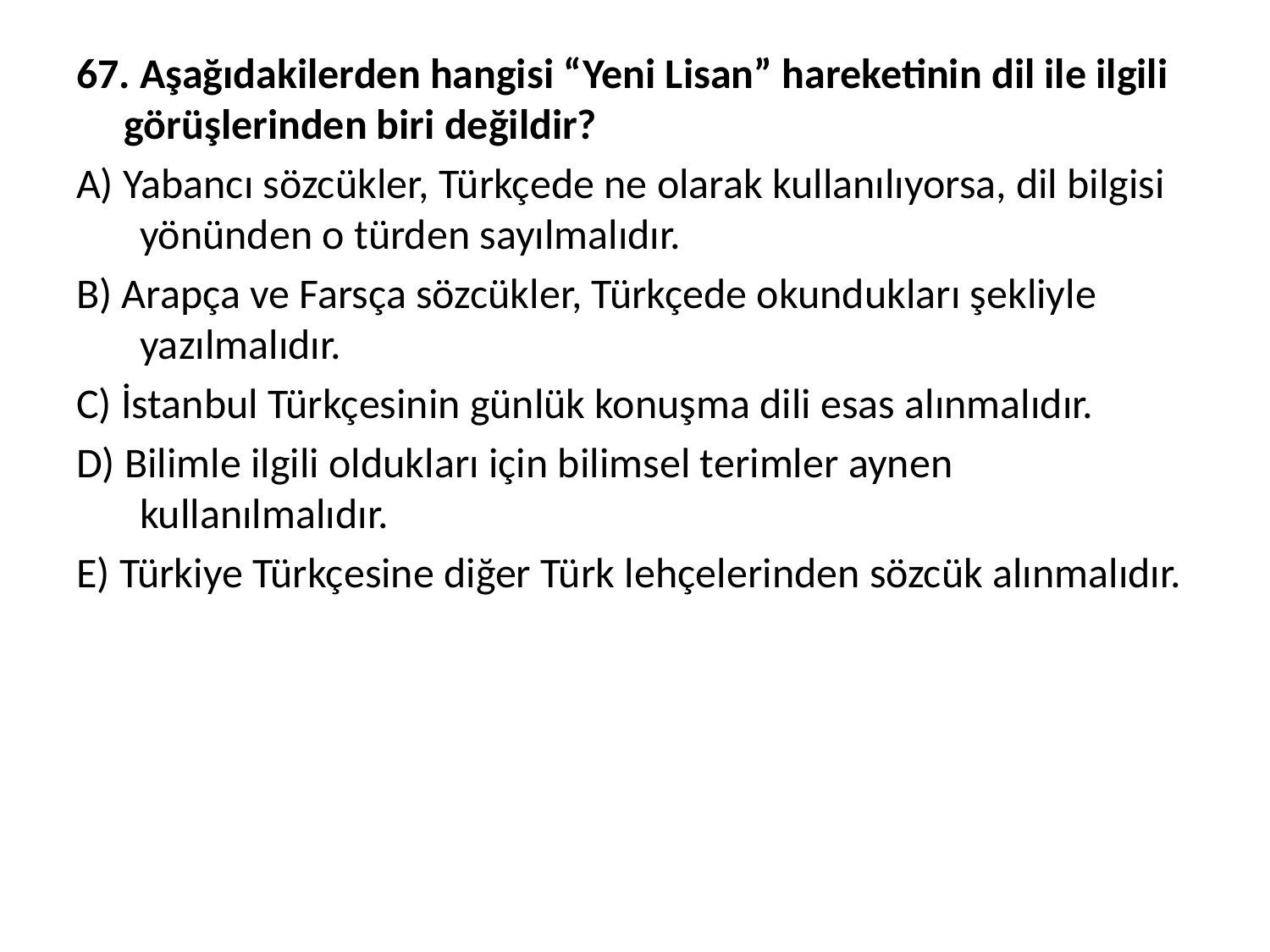

67. Aşağıdakilerden hangisi “Yeni Lisan” hareketinin dil ile ilgili görüşlerinden biri değildir?
A) Yabancı sözcükler, Türkçede ne olarak kullanılıyorsa, dil bilgisi yönünden o türden sayılmalıdır.
B) Arapça ve Farsça sözcükler, Türkçede okundukları şekliyle yazılmalıdır.
C) İstanbul Türkçesinin günlük konuşma dili esas alınmalıdır.
D) Bilimle ilgili oldukları için bilimsel terimler aynen kullanılmalıdır.
E) Türkiye Türkçesine diğer Türk lehçelerinden sözcük alınmalıdır.